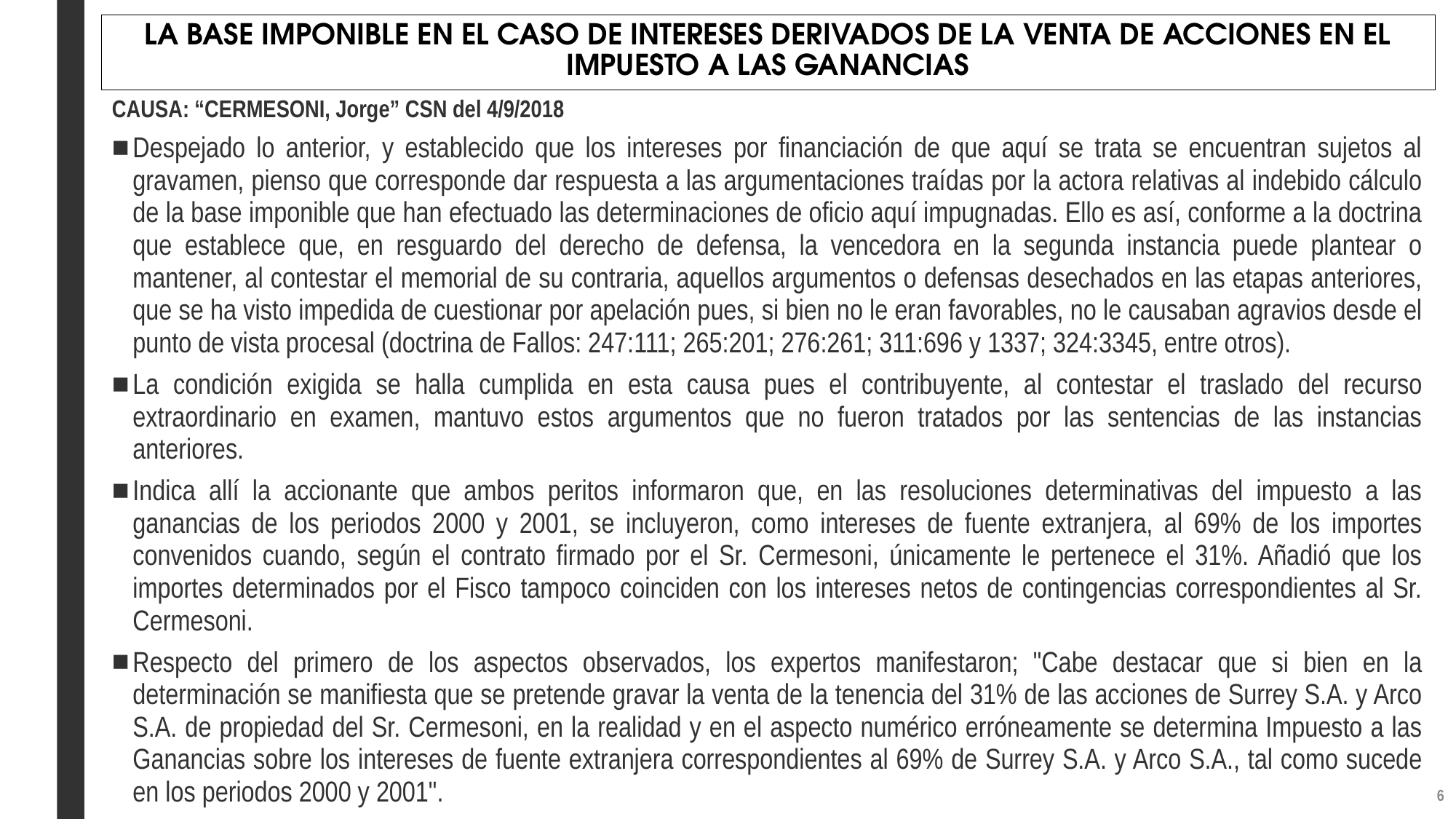

# LA BASE IMPONIBLE EN EL CASO DE INTERESES DERIVADOS DE LA VENTA DE ACCIONES EN EL IMPUESTO A LAS GANANCIAS
CAUSA: “CERMESONI, Jorge” CSN del 4/9/2018
Despejado lo anterior, y establecido que los intereses por financiación de que aquí se trata se encuentran sujetos al gravamen, pienso que corresponde dar respuesta a las argumentaciones traídas por la actora relativas al indebido cálculo de la base imponible que han efectuado las determinaciones de oficio aquí impugnadas. Ello es así, conforme a la doctrina que establece que, en resguardo del derecho de defensa, la vencedora en la segunda instancia puede plantear o mantener, al contestar el memorial de su contraria, aquellos argumentos o defensas desechados en las etapas anteriores, que se ha visto impedida de cuestionar por apelación pues, si bien no le eran favorables, no le causaban agravios desde el punto de vista procesal (doctrina de Fallos: 247:111; 265:201; 276:261; 311:696 y 1337; 324:3345, entre otros).
La condición exigida se halla cumplida en esta causa pues el contribuyente, al contestar el traslado del recurso extraordinario en examen, mantuvo estos argumentos que no fueron tratados por las sentencias de las instancias anteriores.
Indica allí la accionante que ambos peritos informaron que, en las resoluciones determinativas del impuesto a las ganancias de los periodos 2000 y 2001, se incluyeron, como intereses de fuente extranjera, al 69% de los importes convenidos cuando, según el contrato firmado por el Sr. Cermesoni, únicamente le pertenece el 31%. Añadió que los importes determinados por el Fisco tampoco coinciden con los intereses netos de contingencias correspondientes al Sr. Cermesoni.
Respecto del primero de los aspectos observados, los expertos manifestaron; "Cabe destacar que si bien en la determinación se manifiesta que se pretende gravar la venta de la tenencia del 31% de las acciones de Surrey S.A. y Arco S.A. de propiedad del Sr. Cermesoni, en la realidad y en el aspecto numérico erróneamente se determina Impuesto a las Ganancias sobre los intereses de fuente extranjera correspondientes al 69% de Surrey S.A. y Arco S.A., tal como sucede en los periodos 2000 y 2001".
6